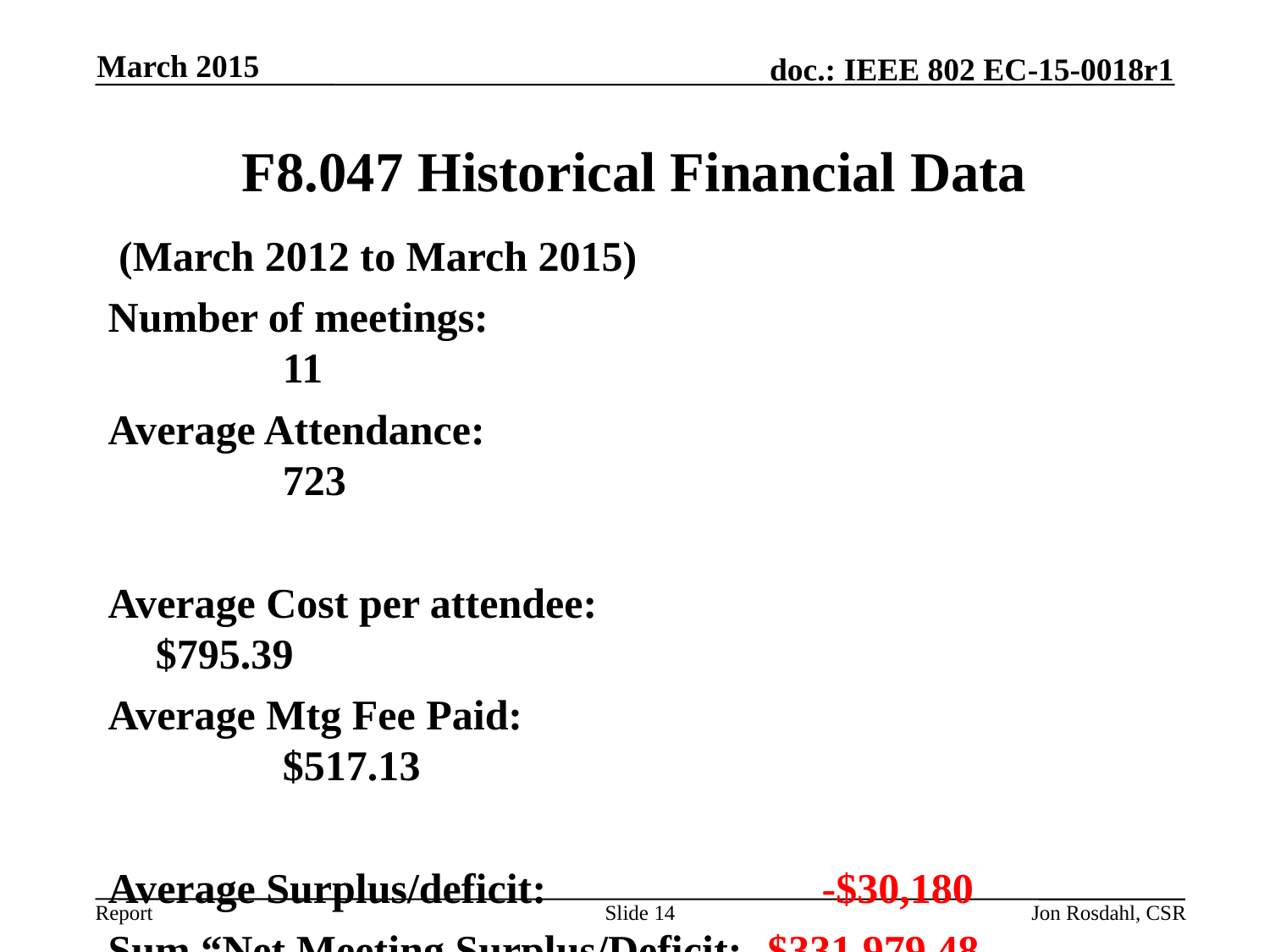

March 2015
# F8.047 Historical Financial Data
 (March 2012 to March 2015)
Number of meetings: 						11
Average Attendance:						723

Average Cost per attendee: 				$795.39
Average Mtg Fee Paid:						$517.13

Average Surplus/deficit:                          -$30,180
Sum “Net Meeting Surplus/Deficit: -$331,979.48

See document: 802-EC-15/24r0

Slide 14
Jon Rosdahl, CSR